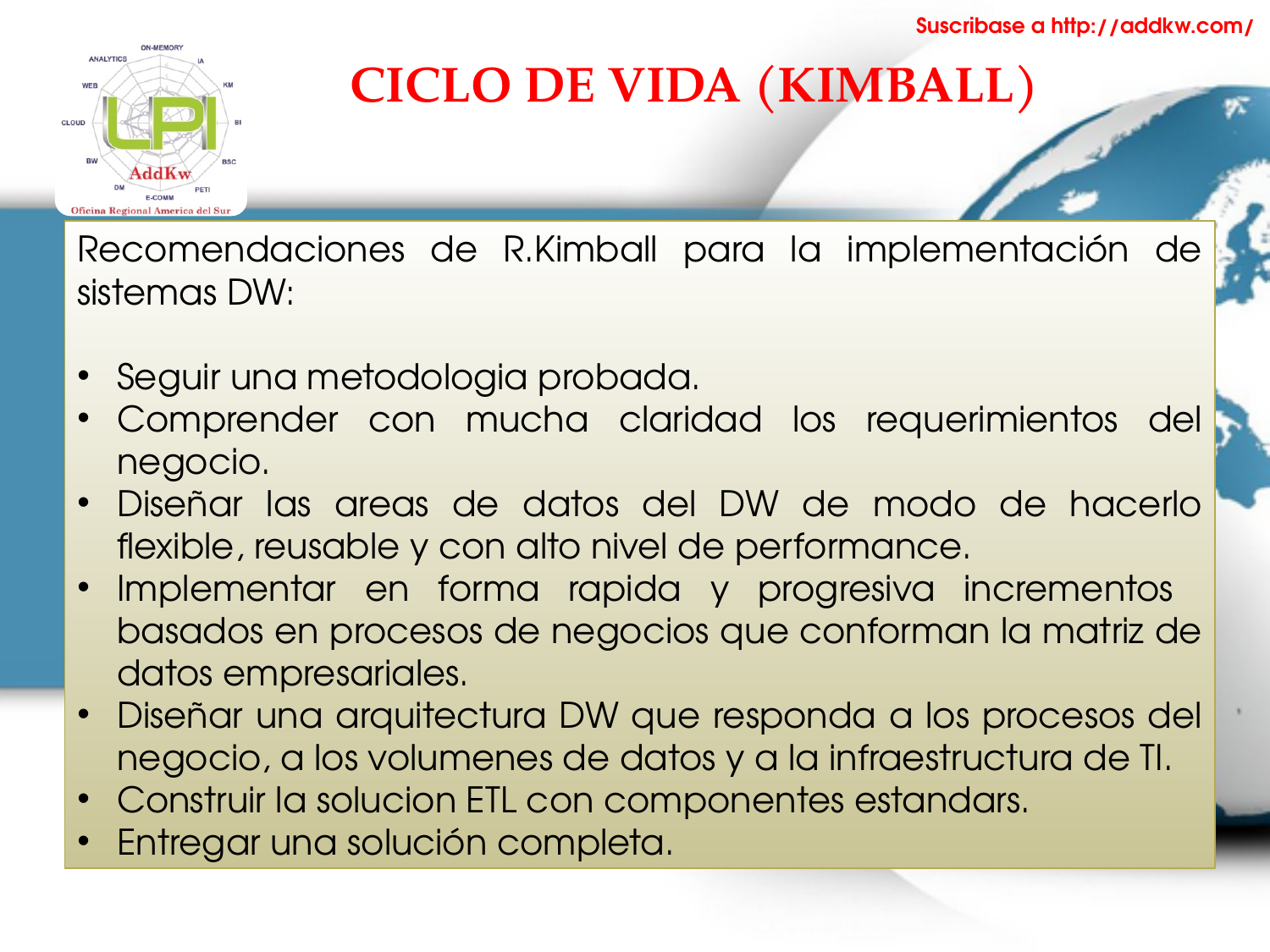

Suscribase a http://addkw.com/
Ciclo de vida (kimball)
Recomendaciones de R.Kimball para la implementación de sistemas DW:

Seguir una metodologia probada.
Comprender con mucha claridad los requerimientos del negocio.
Diseñar las areas de datos del DW de modo de hacerlo flexible, reusable y con alto nivel de performance.
Implementar en forma rapida y progresiva incrementos  basados en procesos de negocios que conforman la matriz de datos empresariales.
Diseñar una arquitectura DW que responda a los procesos del negocio, a los volumenes de datos y a la infraestructura de TI.
Construir la solucion ETL con componentes estandars.
Entregar una solución completa.